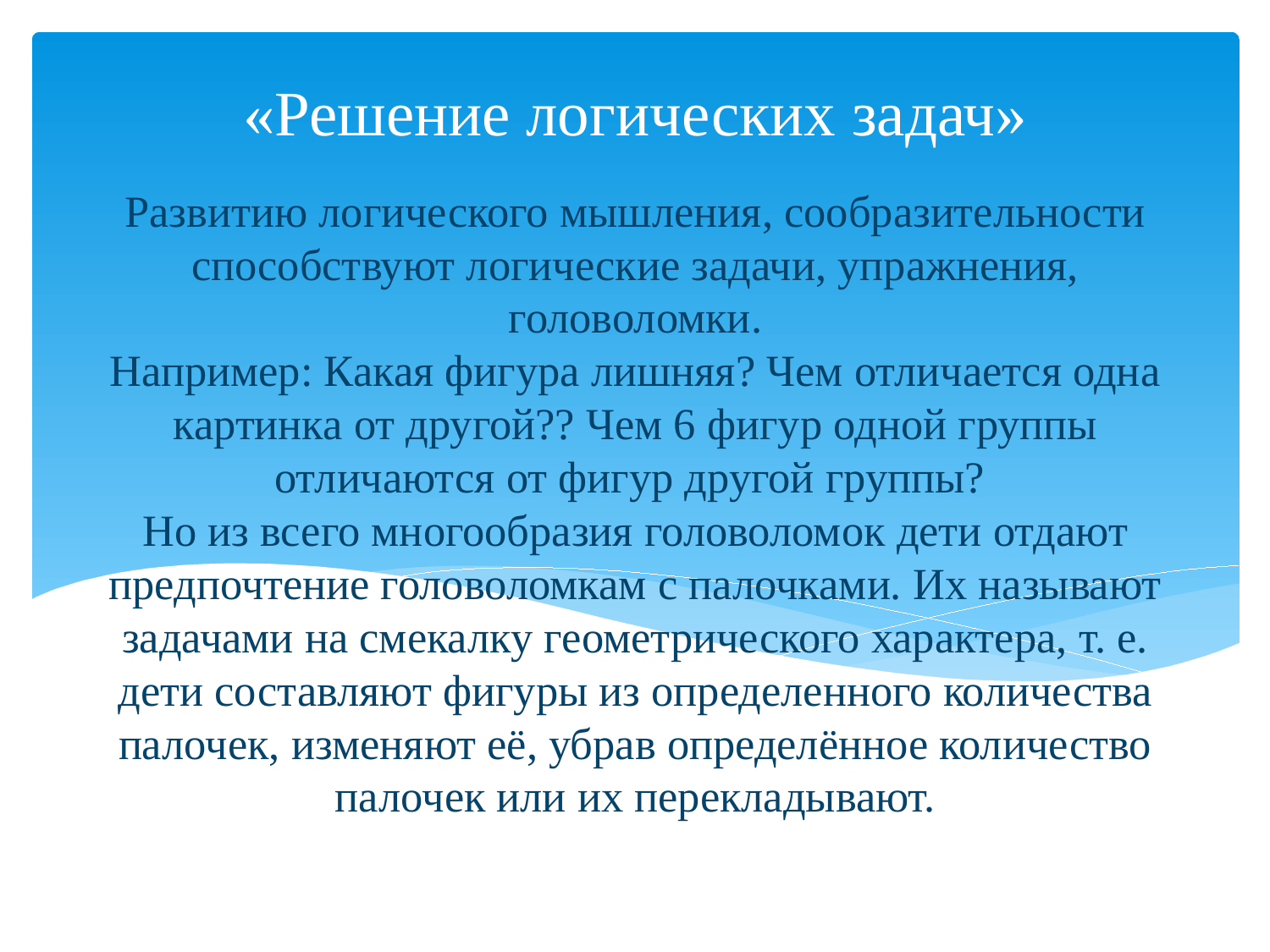

«Решение логических задач»

# Развитию логического мышления, сообразительности способствуют логические задачи, упражнения, головоломки. Например: Какая фигура лишняя? Чем отличается одна картинка от другой?? Чем 6 фигур одной группы отличаются от фигур другой группы? Но из всего многообразия головоломок дети отдают предпочтение головоломкам с палочками. Их называют задачами на смекалку геометрического характера, т. е. дети составляют фигуры из определенного количества палочек, изменяют её, убрав определённое количество палочек или их перекладывают.